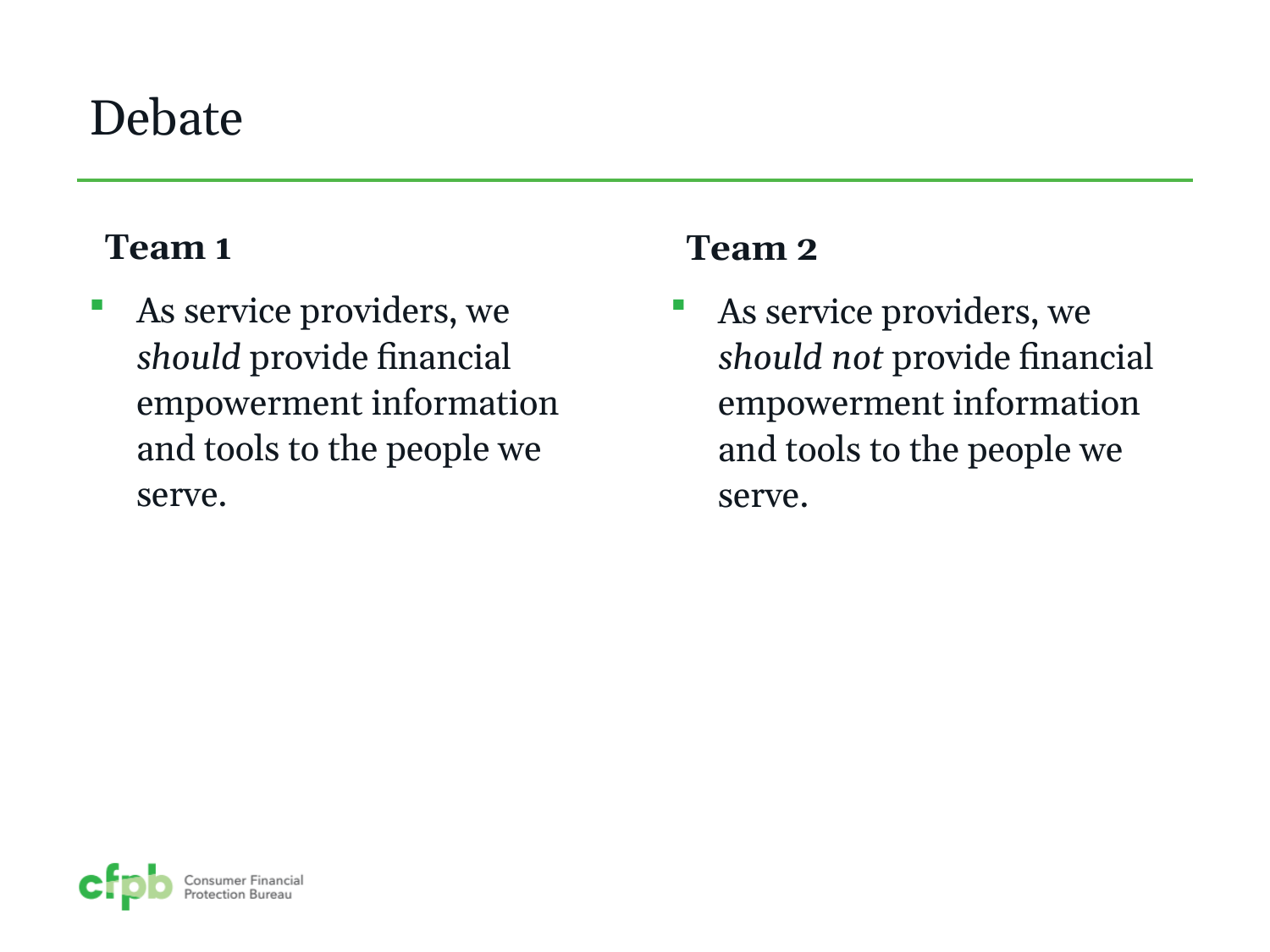

# Debate
Team 1
As service providers, we
should provide financial empowerment information and tools to the people we serve.
Team 2
As service providers, we
should not provide financial empowerment information and tools to the people we serve.